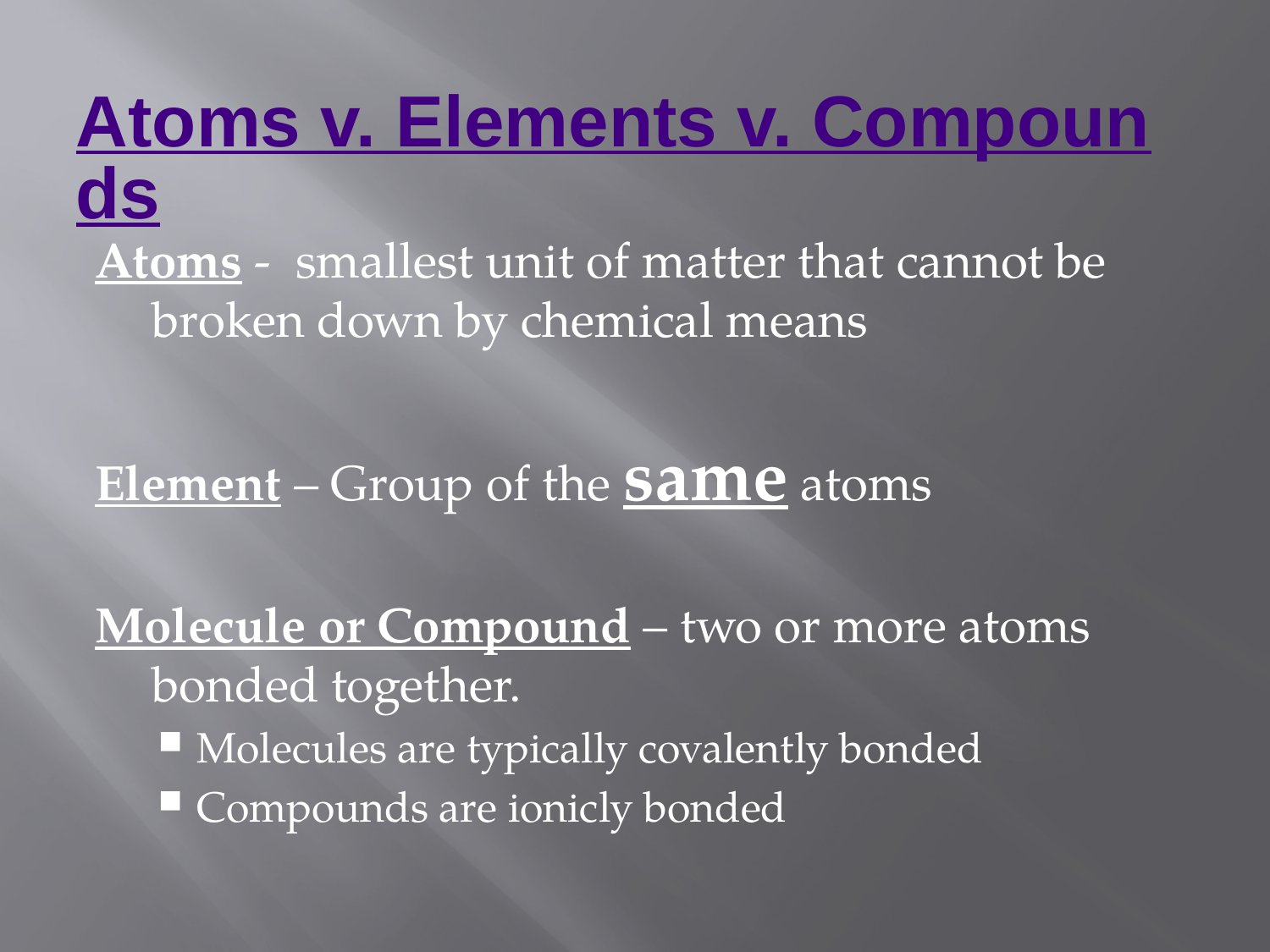

# Atoms v. Elements v. Compounds
Atoms -  smallest unit of matter that cannot be broken down by chemical means

Element – Group of the same atoms

Molecule or Compound – two or more atoms bonded together.
Molecules are typically covalently bonded
Compounds are ionicly bonded